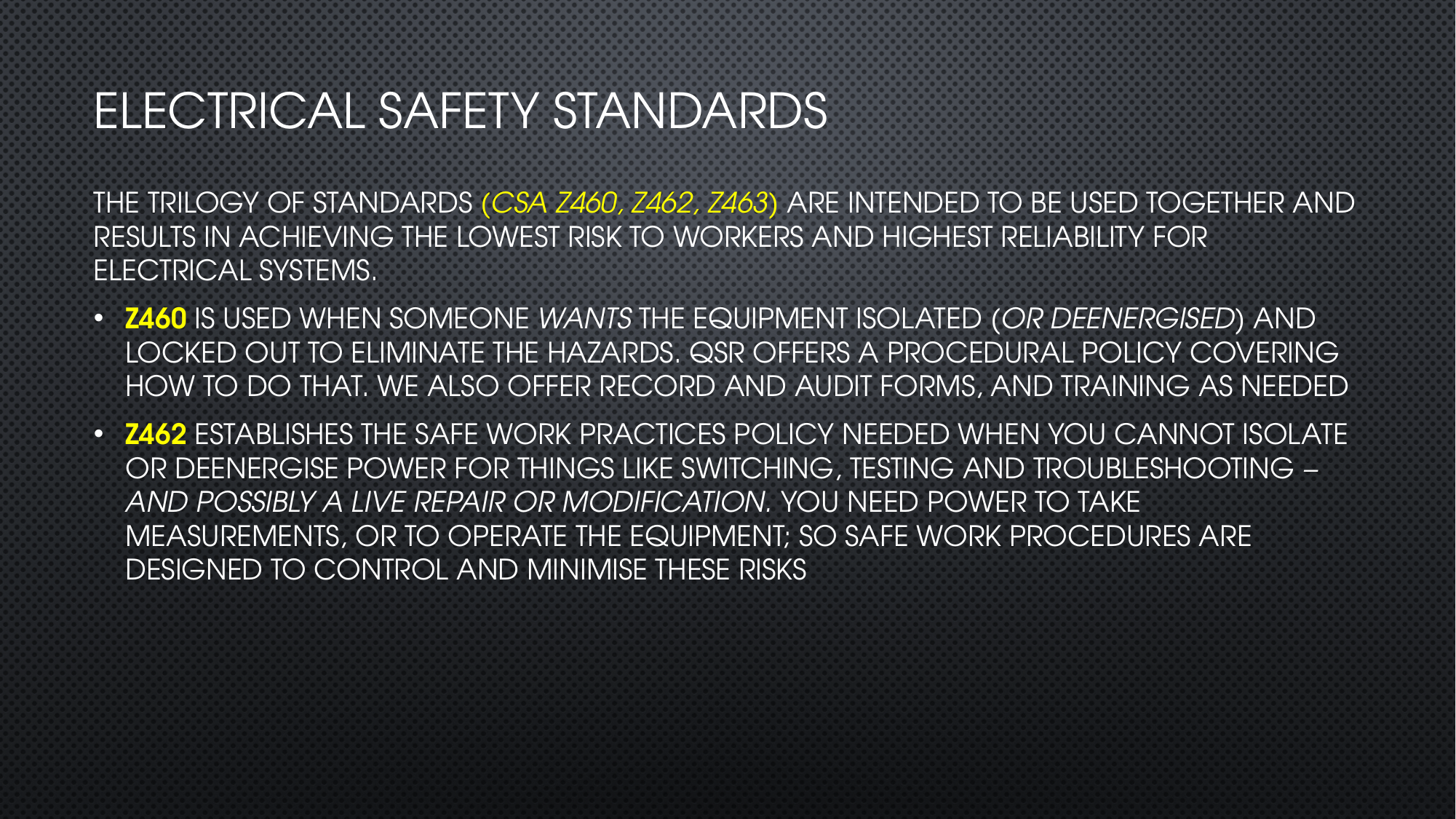

# Electrical safety standards
The Trilogy of Standards (CSA Z460, Z462, Z463) are intended to be used together and results in achieving the lowest risk to workers and highest reliability for electrical systems.
Z460 is used when someone wants the equipment isolated (or deenergised) and locked out to eliminate the hazards. QSR offers a procedural policy covering how to do that. We also offer record and audit forms, and training as needed
Z462 establishes the safe work practices policy needed when you cannot isolate or deenergise power for things like switching, testing and troubleshooting – and possibly a live repair or modification. You need power to take measurements, or to operate the equipment; so safe work procedures are designed to control and minimise these risks